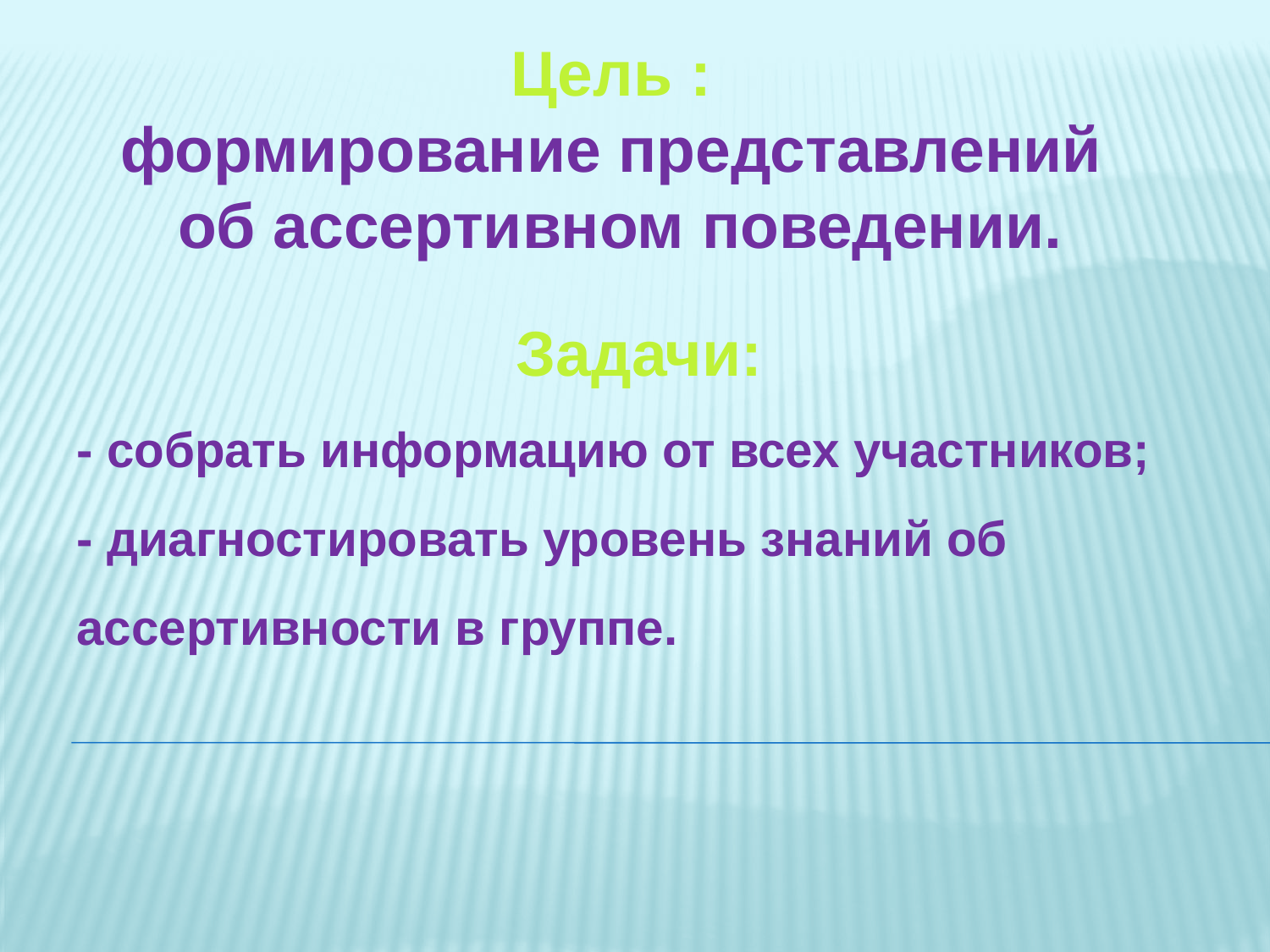

Цель :
формирование представлений
об ассертивном поведении.
Задачи:
- собрать информацию от всех участников;
- диагностировать уровень знаний об ассертивности в группе.